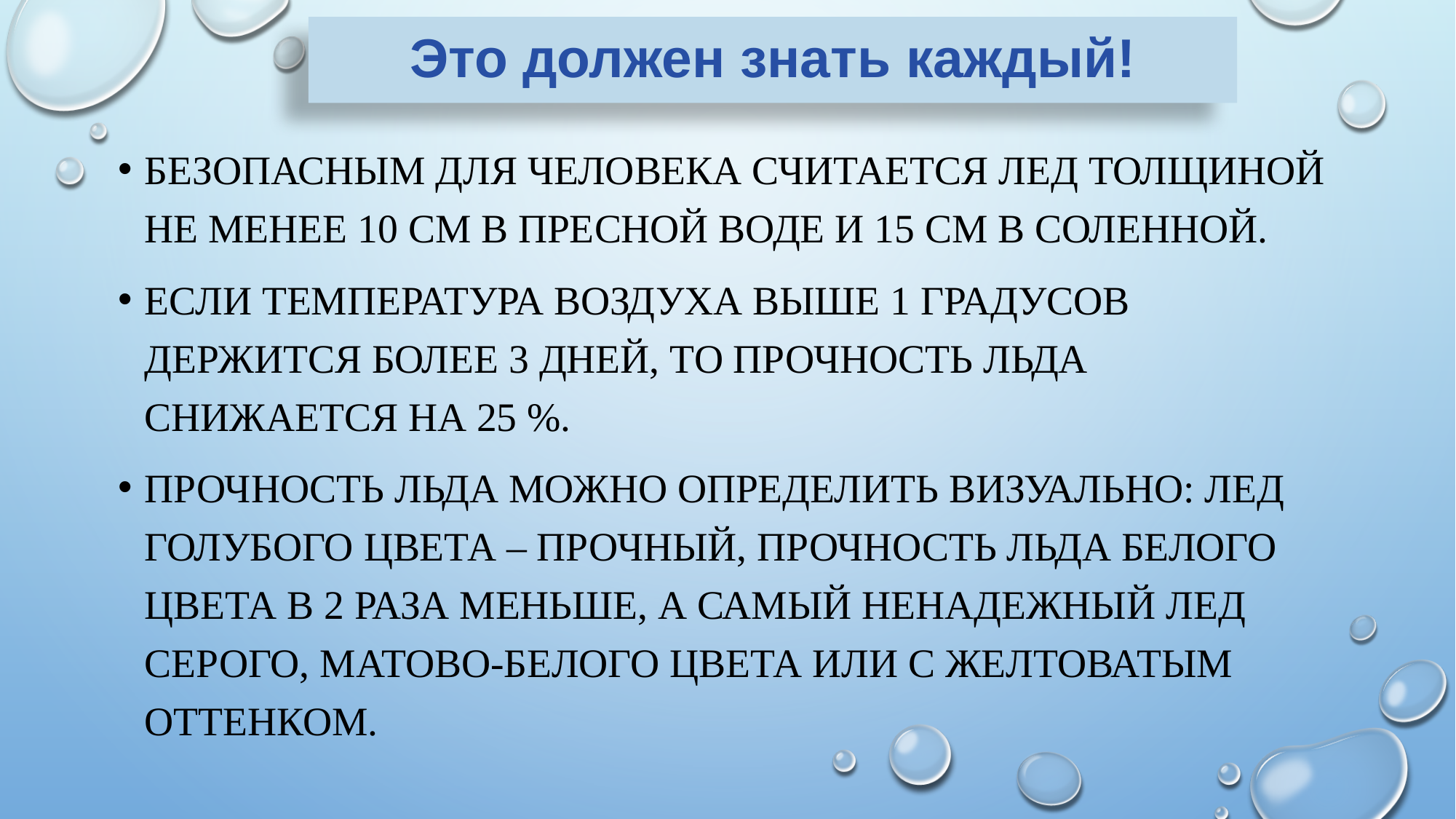

# Это должен знать каждый!
Безопасным для человека считается лед толщиной не менее 10 см в пресной воде и 15 см в соленной.
Если температура воздуха выше 1 градусов держится более 3 дней, то прочность льда снижается на 25 %.
Прочность льда можно определить визуально: лед голубого цвета – прочный, прочность льда белого цвета в 2 раза меньше, а самый ненадежный лед серого, матово-белого цвета или с желтоватым оттенком.